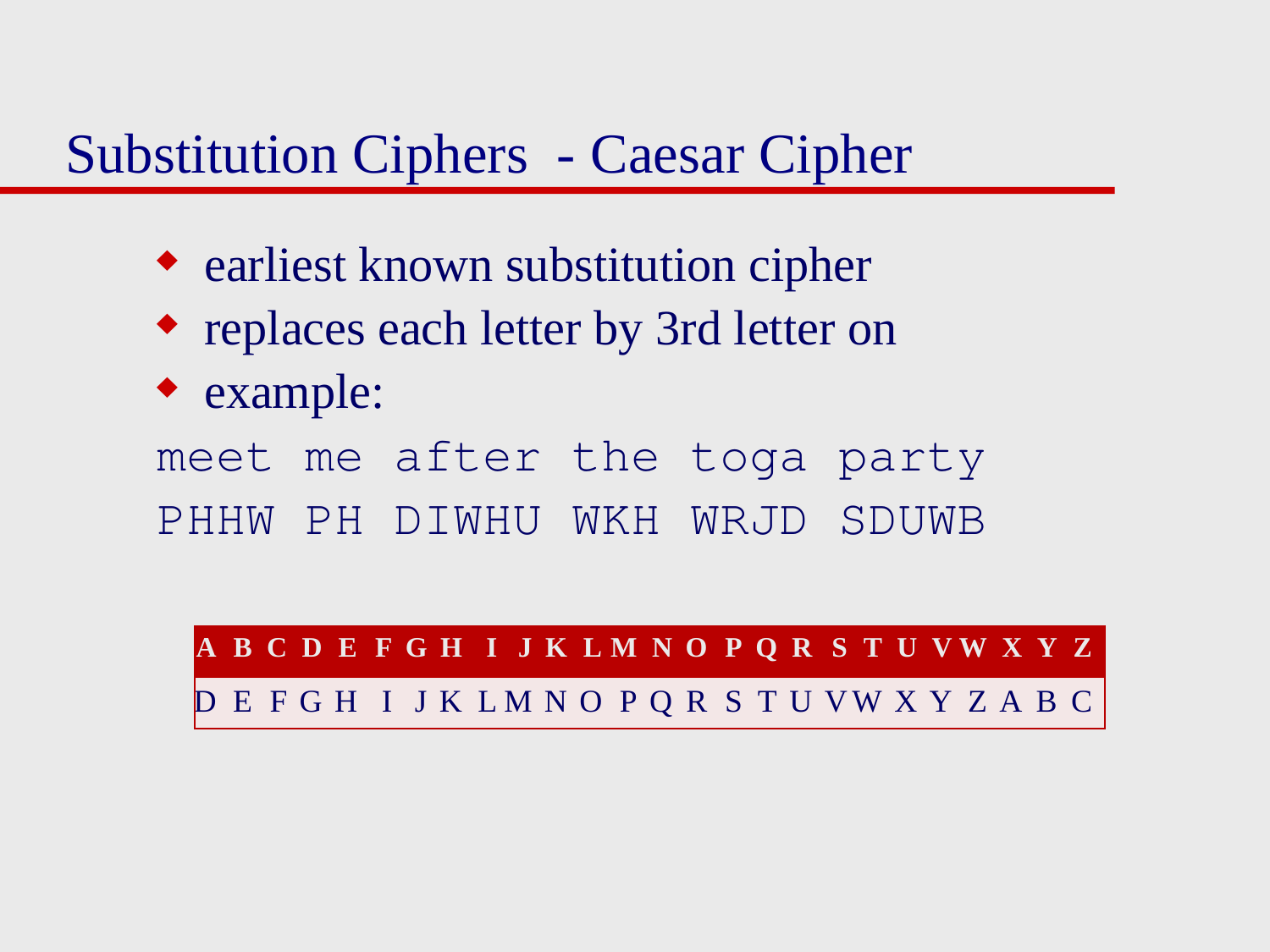

# Substitution Ciphers  - Caesar Cipher
earliest known substitution cipher
replaces each letter by 3rd letter on
example:
meet me after the toga party
PHHW PH DIWHU WKH WRJD SDUWB

| A | B | C | D | E | F | G | H | I | J | K | L | M | N | O | P | Q | R | S | T | U | V | W | X | Y | Z |
| --- | --- | --- | --- | --- | --- | --- | --- | --- | --- | --- | --- | --- | --- | --- | --- | --- | --- | --- | --- | --- | --- | --- | --- | --- | --- |
| D | E | F | G | H | I | J | K | L | M | N | O | P | Q | R | S | T | U | V | W | X | Y | Z | A | B | C |